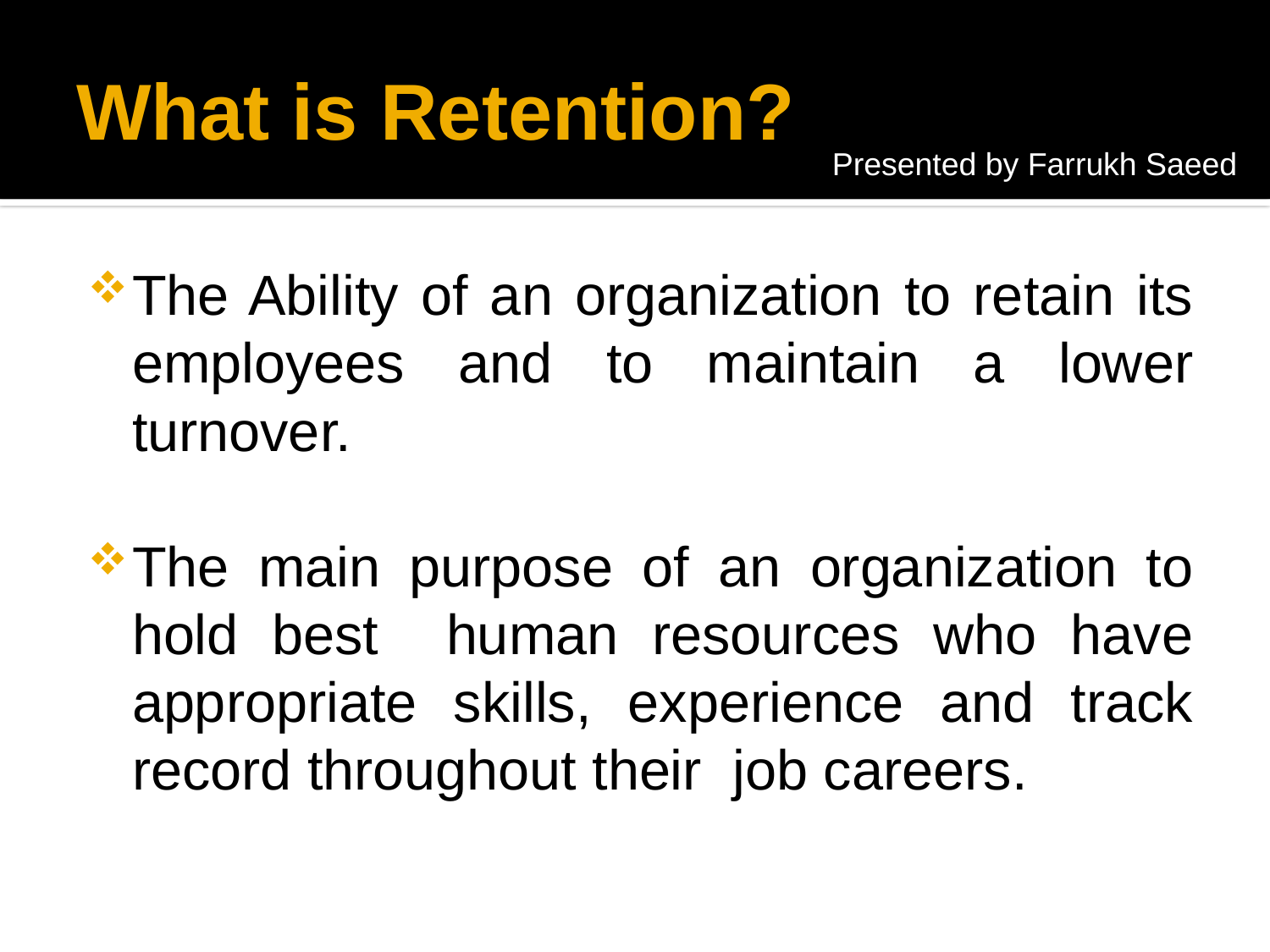

# What is Retention?
Presented by Farrukh Saeed
The Ability of an organization to retain its employees and to maintain a lower turnover.

The main purpose of an organization to hold best  human resources who have appropriate skills, experience and track record throughout their  job careers.